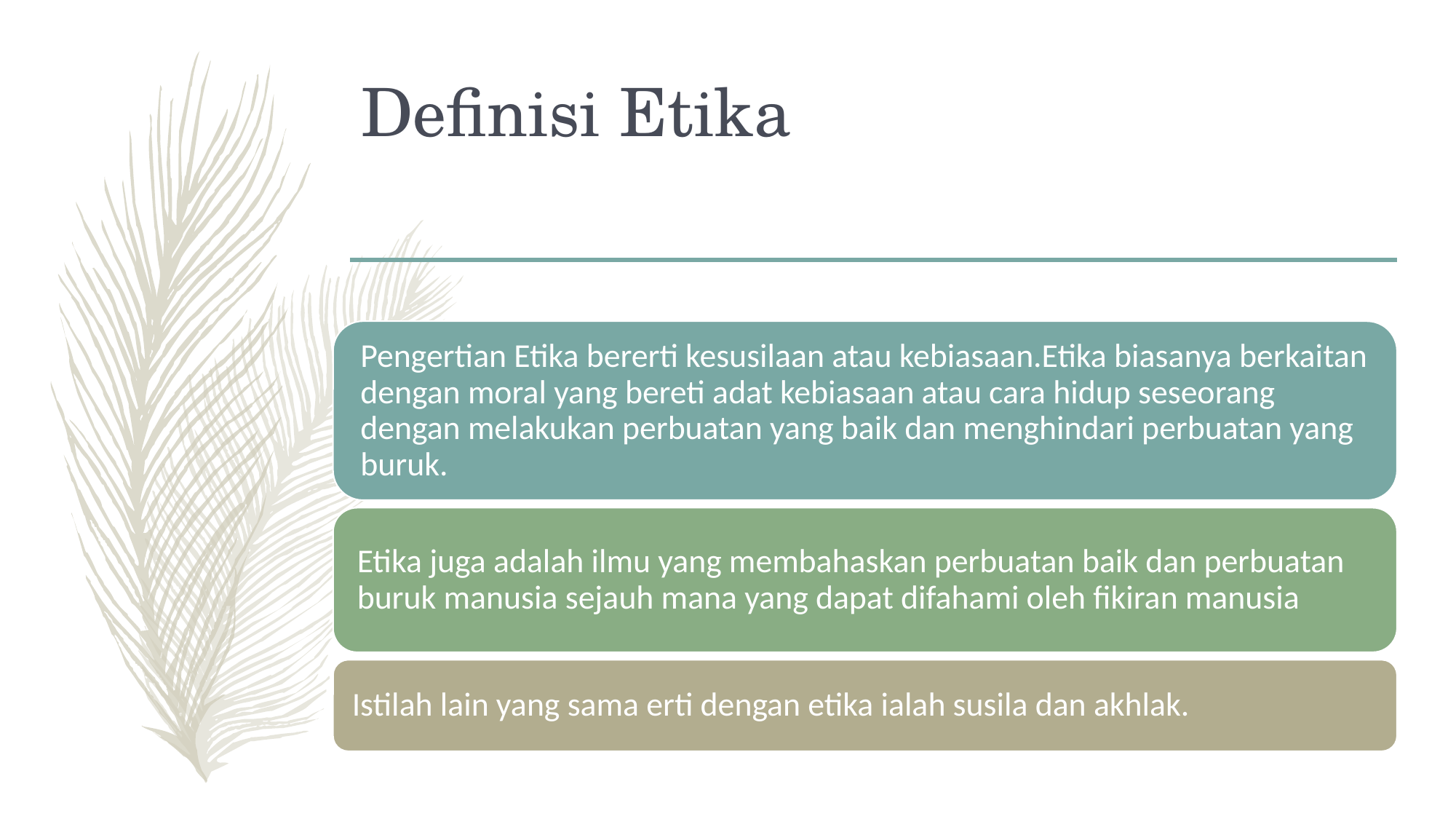

# Definisi Etika
Pengertian Etika bererti kesusilaan atau kebiasaan.Etika biasanya berkaitan dengan moral yang bereti adat kebiasaan atau cara hidup seseorang dengan melakukan perbuatan yang baik dan menghindari perbuatan yang buruk.
Etika juga adalah ilmu yang membahaskan perbuatan baik dan perbuatan buruk manusia sejauh mana yang dapat difahami oleh fikiran manusia
Istilah lain yang sama erti dengan etika ialah susila dan akhlak.